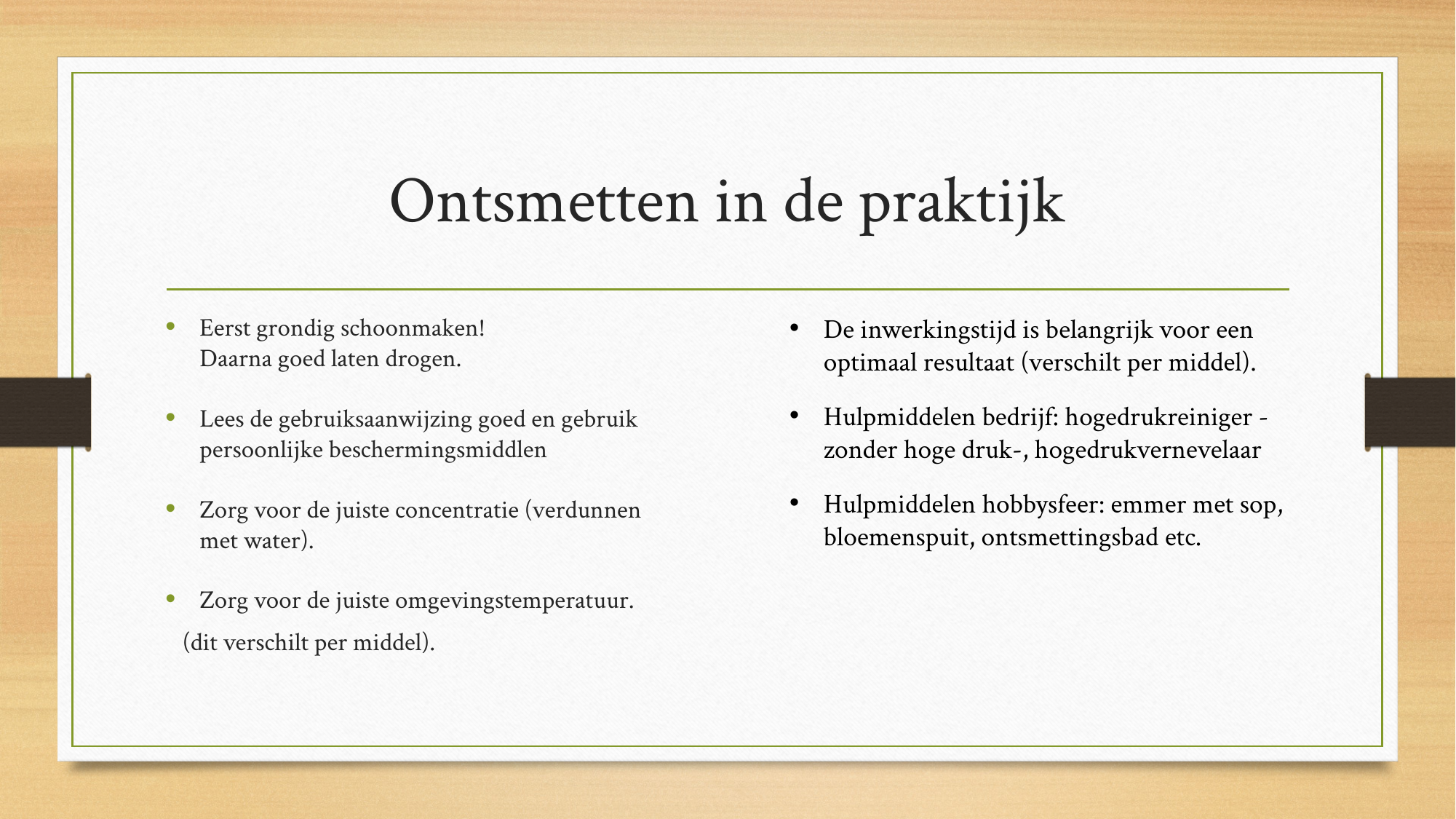

# Ontsmetten in de praktijk
Eerst grondig schoonmaken!                      Daarna goed laten drogen.

Lees de gebruiksaanwijzing goed en gebruik persoonlijke beschermingsmiddlen

Zorg voor de juiste concentratie (verdunnen met water).

Zorg voor de juiste omgevingstemperatuur.
   (dit verschilt per middel).

De inwerkingstijd is belangrijk voor een optimaal resultaat (verschilt per middel).

Hulpmiddelen bedrijf: hogedrukreiniger -zonder hoge druk-, hogedrukvernevelaar

Hulpmiddelen hobbysfeer: emmer met sop, bloemenspuit, ontsmettingsbad etc.